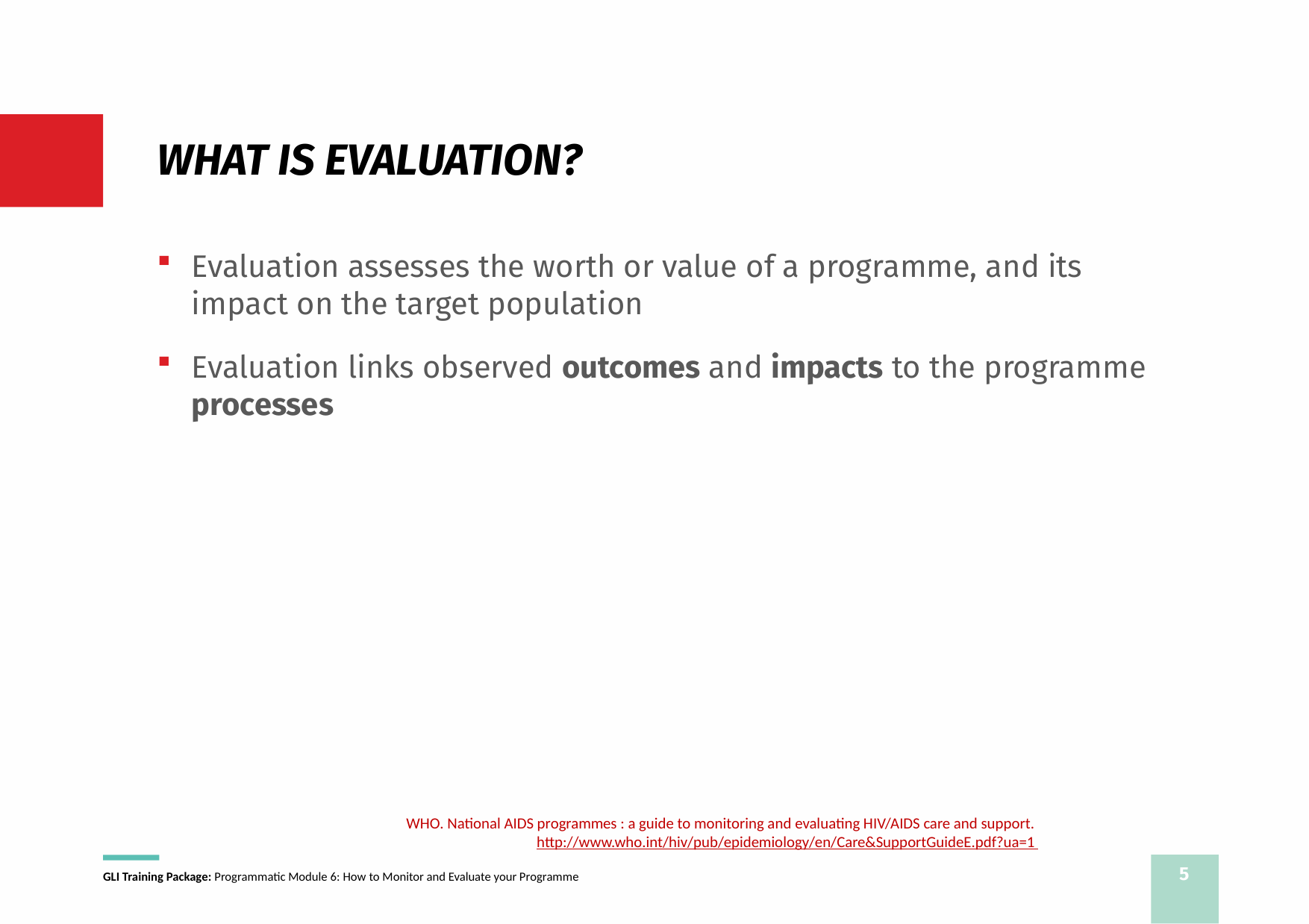

# WHAT IS EVALUATION?
Evaluation assesses the worth or value of a programme, and its impact on the target population
Evaluation links observed outcomes and impacts to the programme processes

WHO. National AIDS programmes : a guide to monitoring and evaluating HIV/AIDS care and support.
http://www.who.int/hiv/pub/epidemiology/en/Care&SupportGuideE.pdf?ua=1